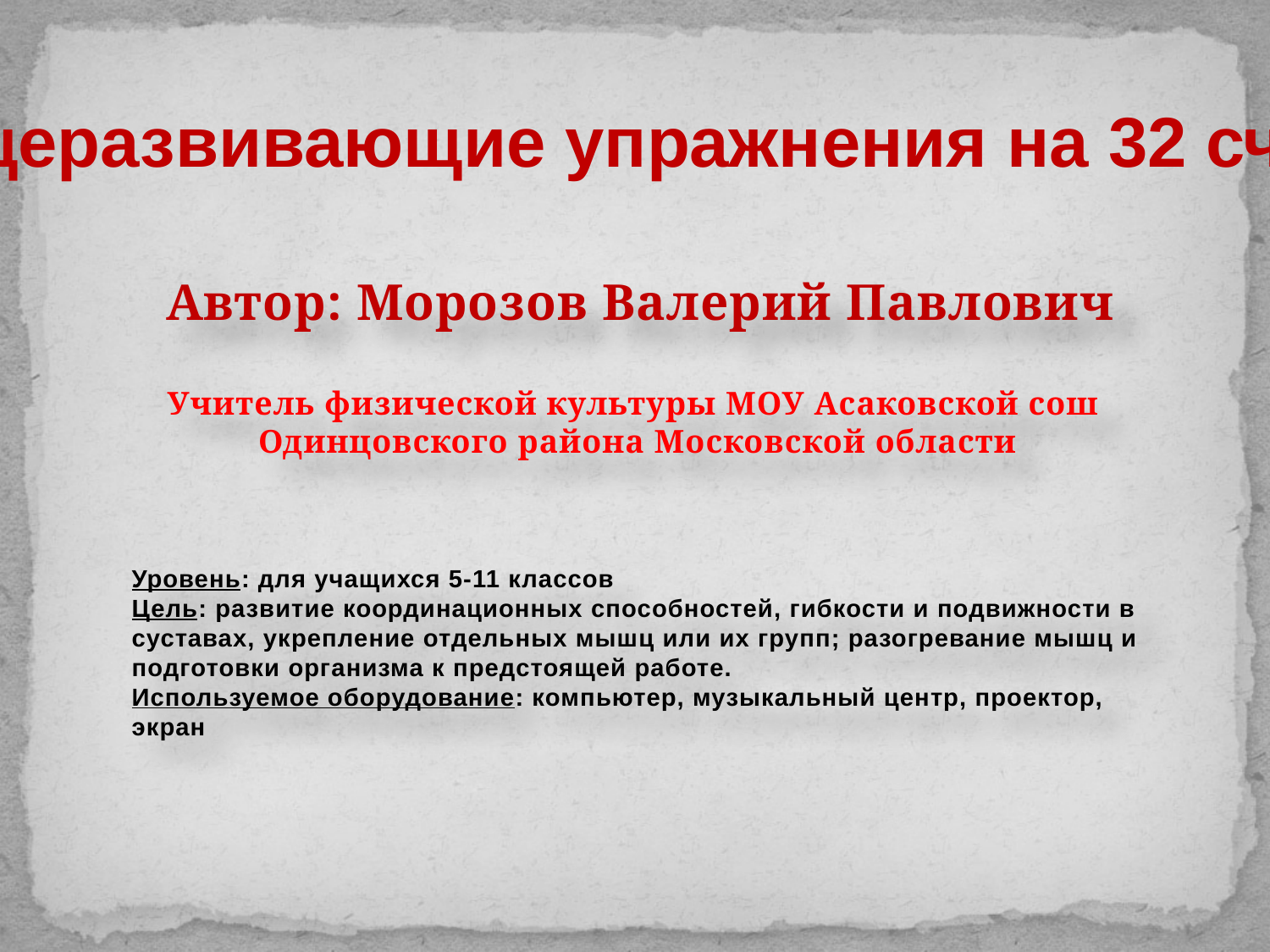

Общеразвивающие упражнения на 32 счета
Автор: Морозов Валерий Павлович
Учитель физической культуры МОУ Асаковской сош
Одинцовского района Московской области

Уровень: для учащихся 5-11 классов
Цель: развитие координационных способностей, гибкости и подвижности в суставах, укрепление отдельных мышц или их групп; разогревание мышц и подготовки организма к предстоящей работе.
Используемое оборудование: компьютер, музыкальный центр, проектор, экран